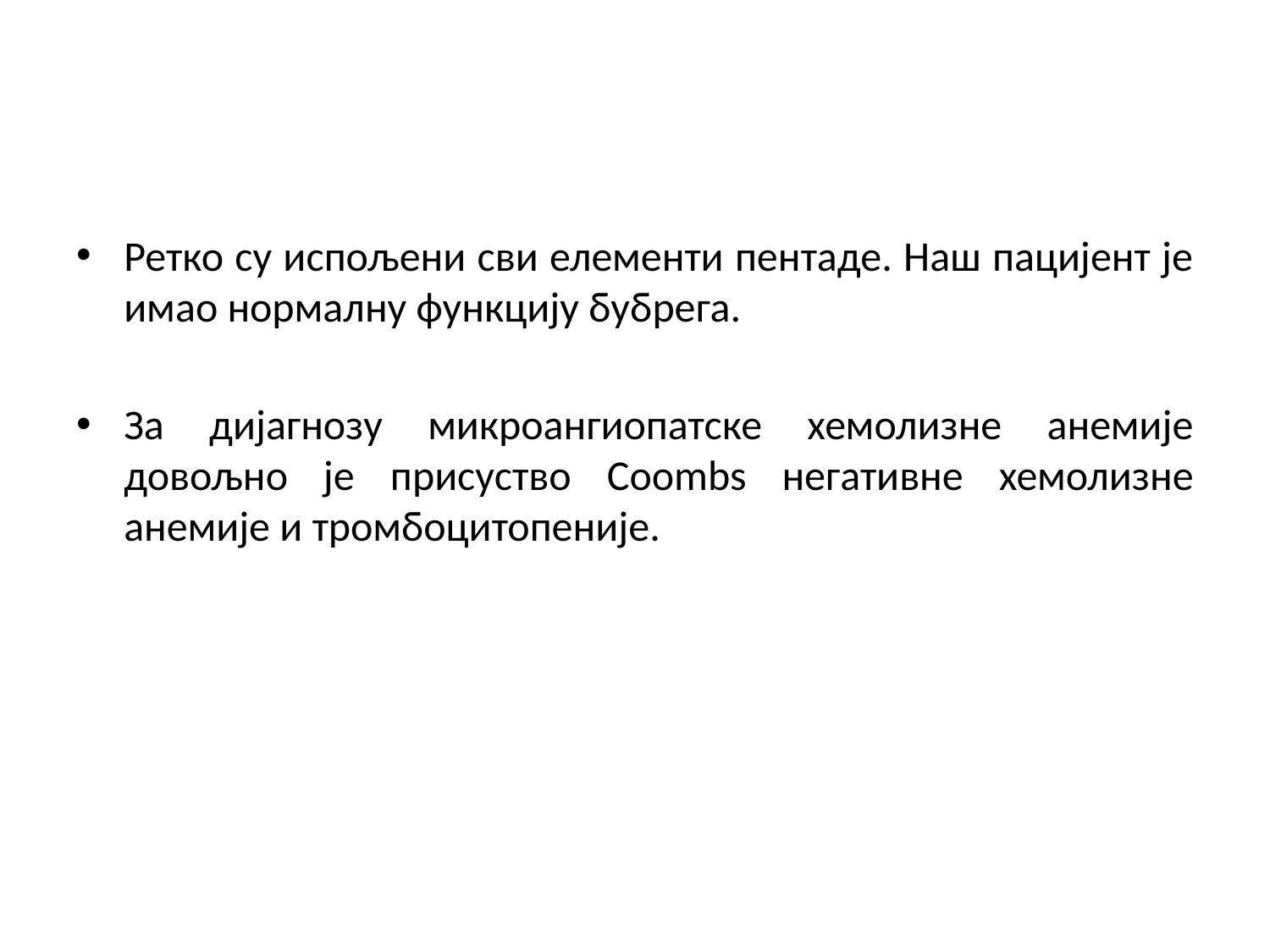

#
Ретко су испољени сви елементи пентаде. Наш пацијент је имао нормалну функцију бубрега.

За дијагнозу микроангиопатске хемолизне анемије довољно је присуство Coombs негативне хемолизне анемије и тромбоцитопеније.